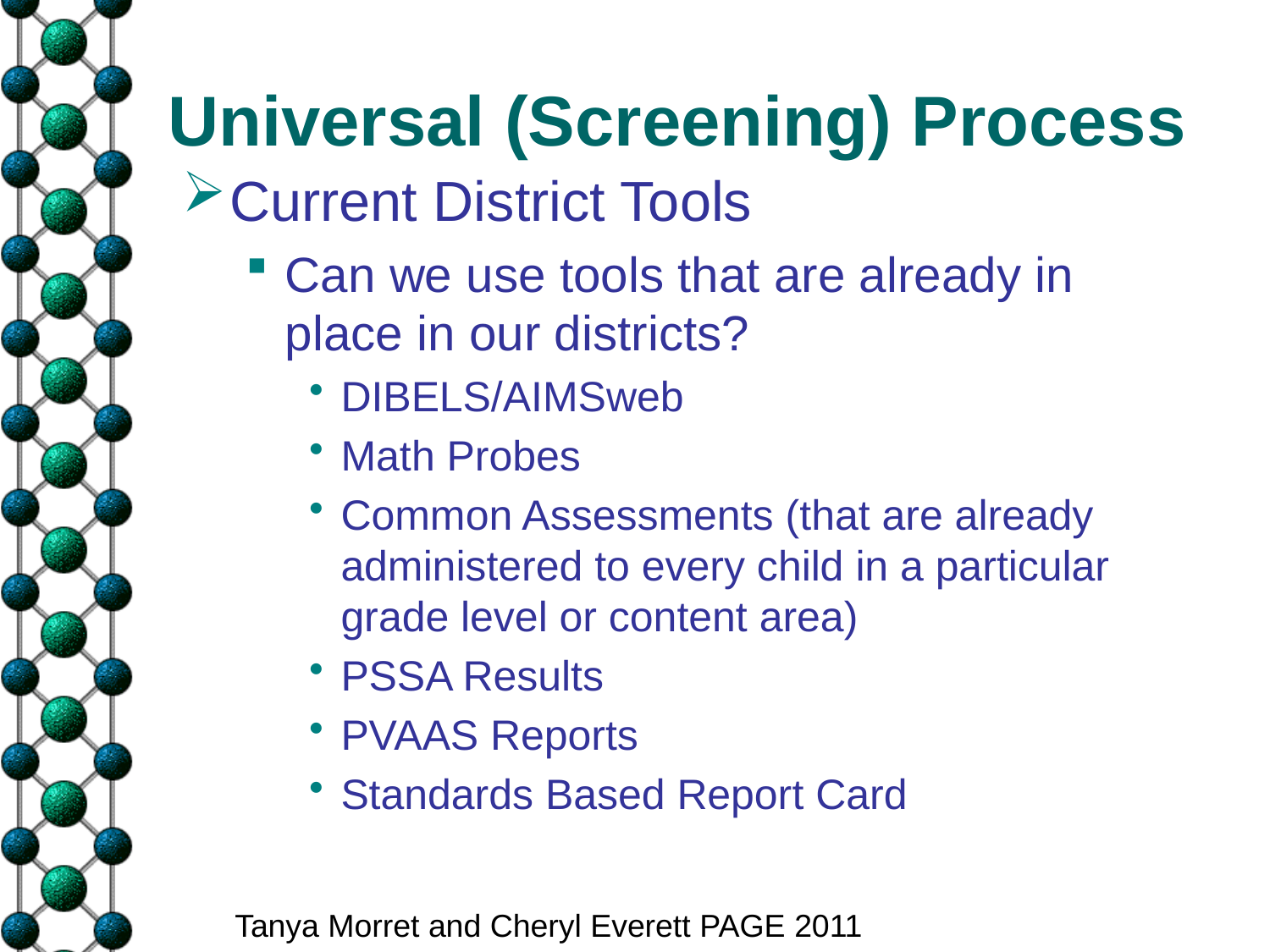

# Universal (Screening) Process
Current District Tools
Can we use tools that are already in place in our districts?
DIBELS/AIMSweb
Math Probes
Common Assessments (that are already administered to every child in a particular grade level or content area)
PSSA Results
PVAAS Reports
Standards Based Report Card
Tanya Morret and Cheryl Everett PAGE 2011